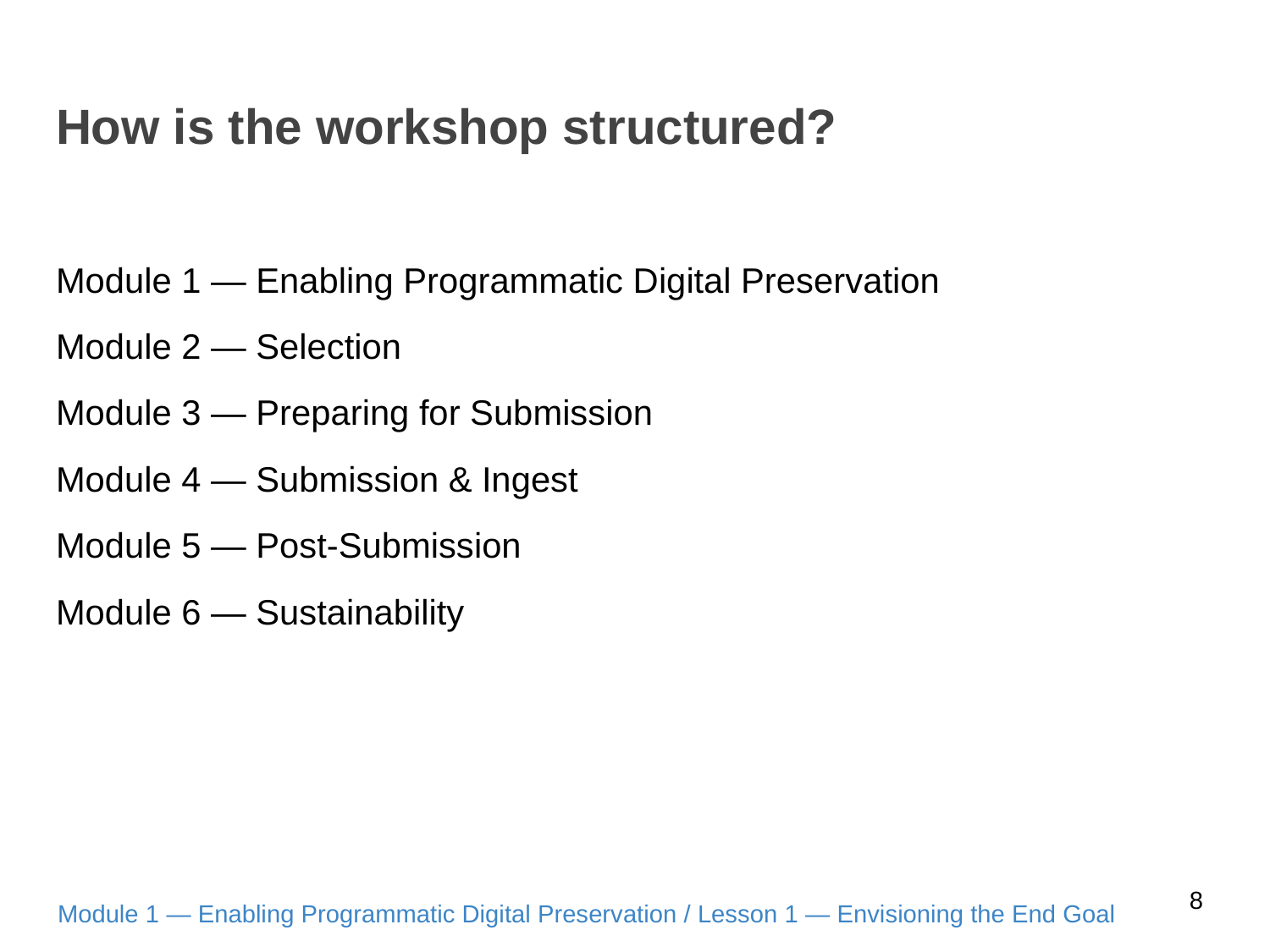

# How is the workshop structured?
Module 1 — Enabling Programmatic Digital Preservation
Module 2 — Selection
Module 3 — Preparing for Submission
Module 4 — Submission & Ingest
Module 5 — Post-Submission
Module 6 — Sustainability

8
Module 1 — Enabling Programmatic Digital Preservation / Lesson 1 — Envisioning the End Goal